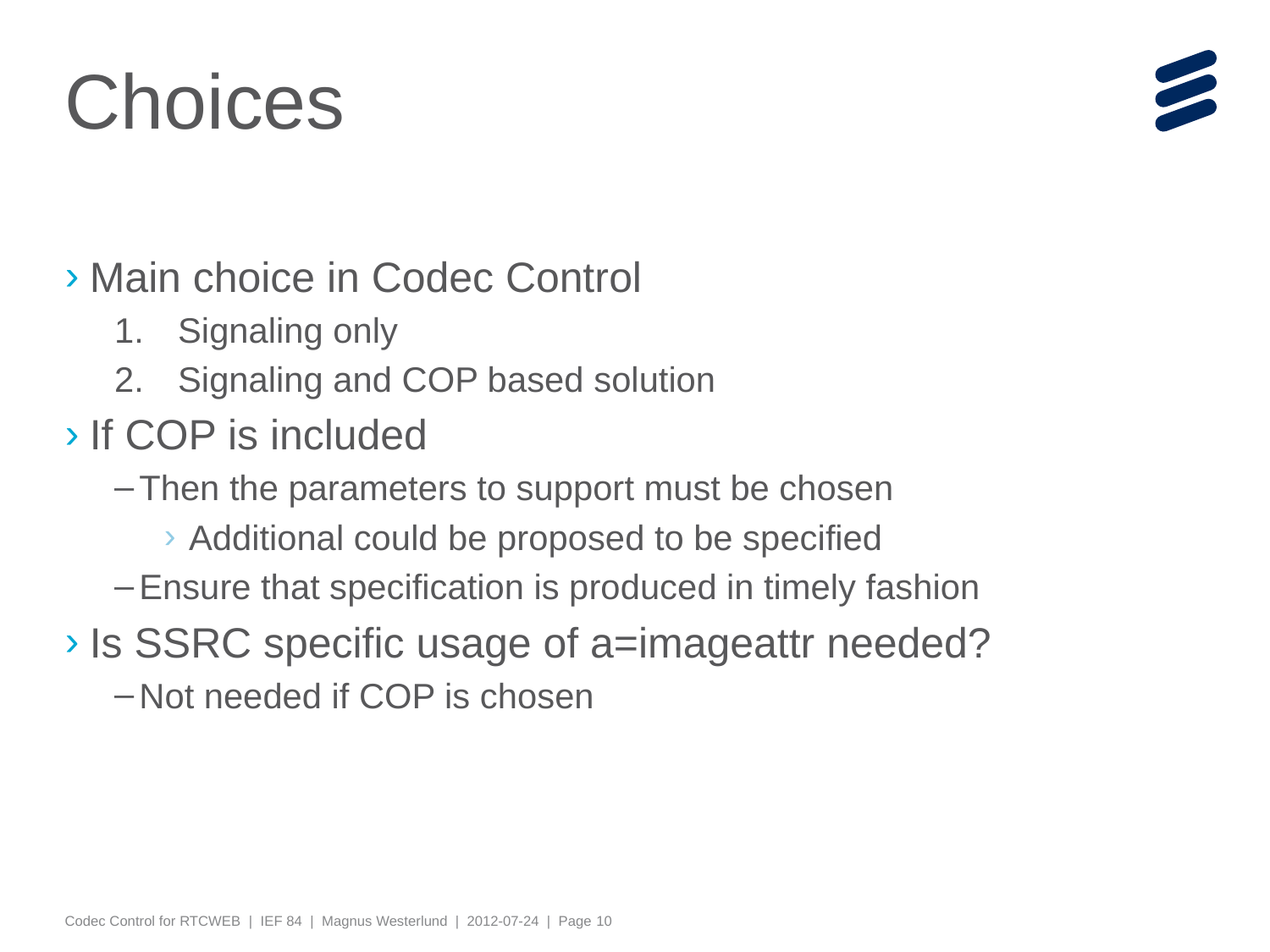

# Choices
Main choice in Codec Control
Signaling only
Signaling and COP based solution
If COP is included
Then the parameters to support must be chosen
Additional could be proposed to be specified
Ensure that specification is produced in timely fashion
Is SSRC specific usage of a=imageattr needed?
Not needed if COP is chosen